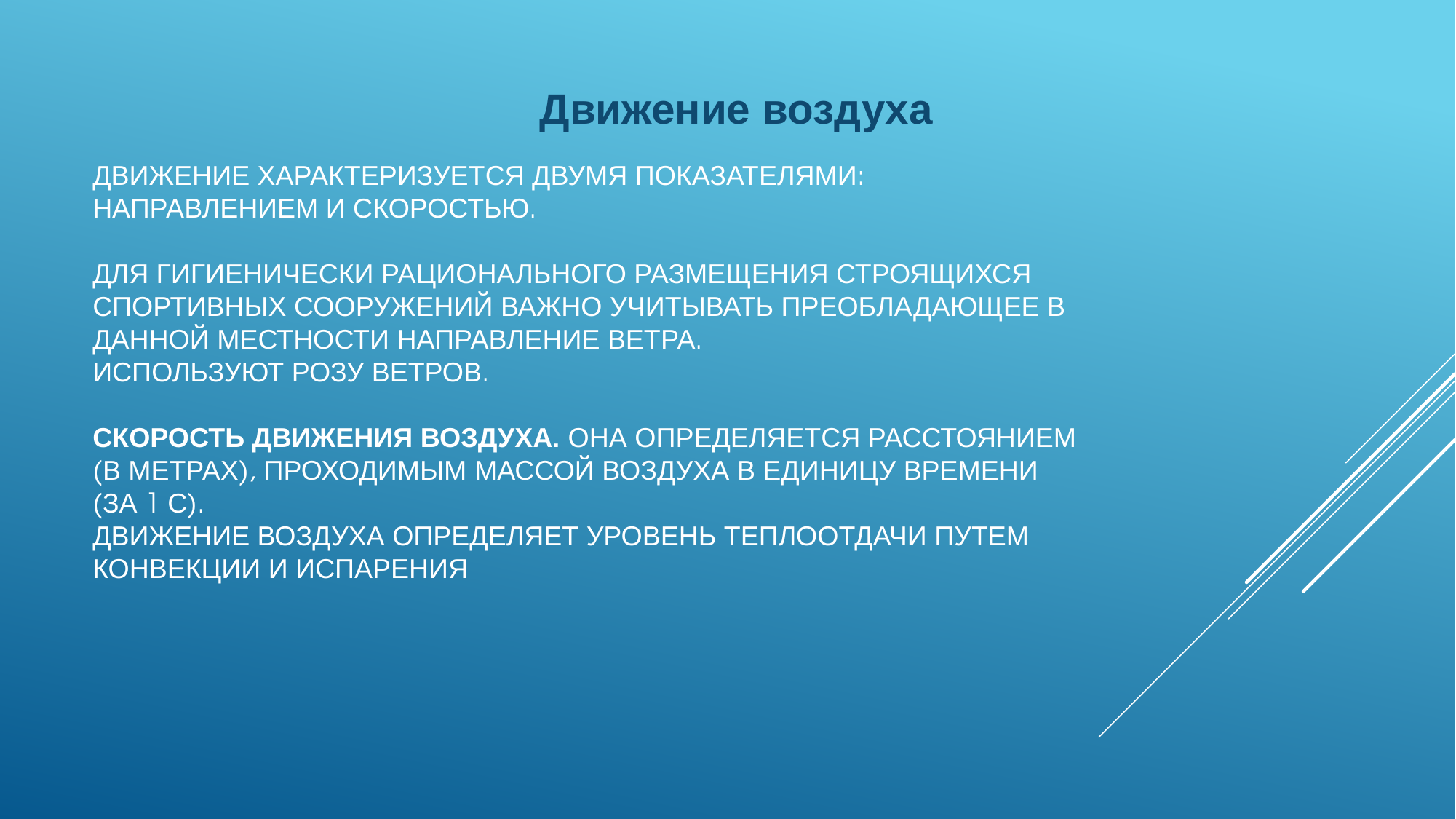

Движение воздуха
# движение характери­зуется двумя показателями: направлением и скоростью. Для гигиенически рационального размещения строящихся спортивных сооружений важно учитывать преобладающее в дан­ной местности направление ветра. Используют розу ветров. Скорость движения воздуха. Она определяется расстоянием (в метрах), проходимым массой воздуха в единицу времени (за 1 с). Движение воздуха опреде­ляет уровень теплоотдачи путем конвекции и испарения